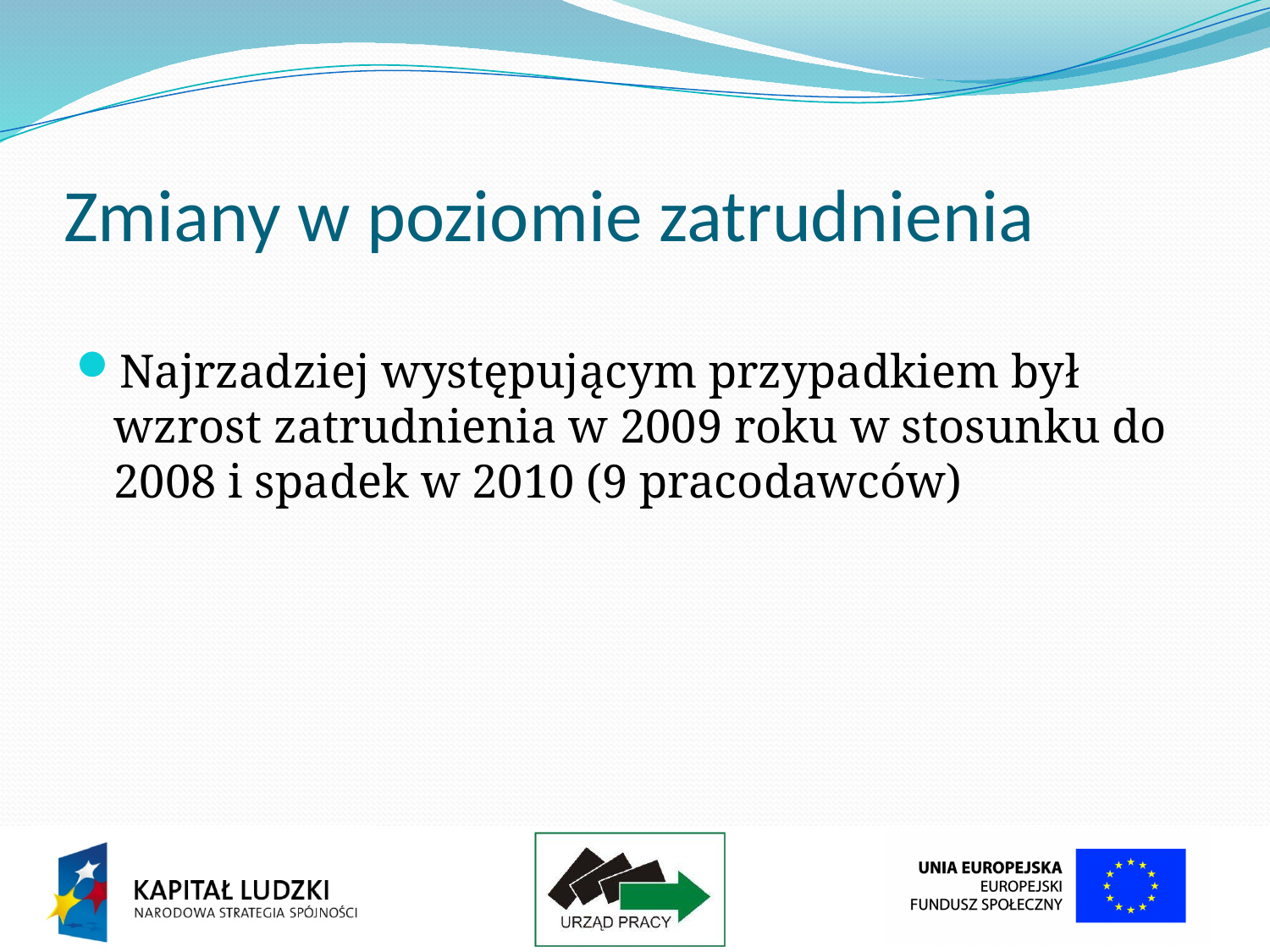

# Zmiany w poziomie zatrudnienia
Najrzadziej występującym przypadkiem był wzrost zatrudnienia w 2009 roku w stosunku do 2008 i spadek w 2010 (9 pracodawców)